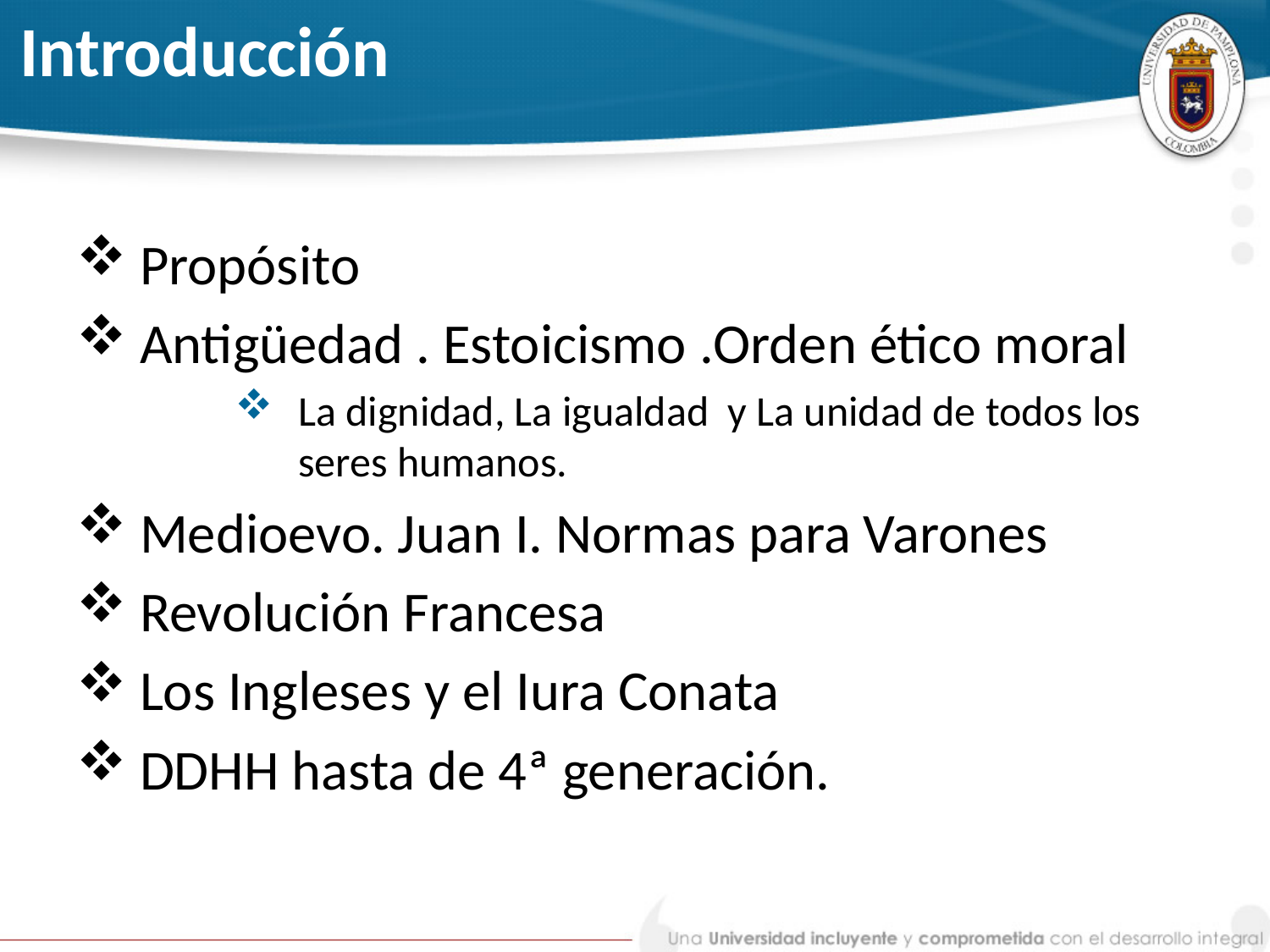

# Introducción
Propósito
Antigüedad . Estoicismo .Orden ético moral
La dignidad, La igualdad  y La unidad de todos los seres humanos.
Medioevo. Juan I. Normas para Varones
Revolución Francesa
Los Ingleses y el Iura Conata
DDHH hasta de 4ª generación.